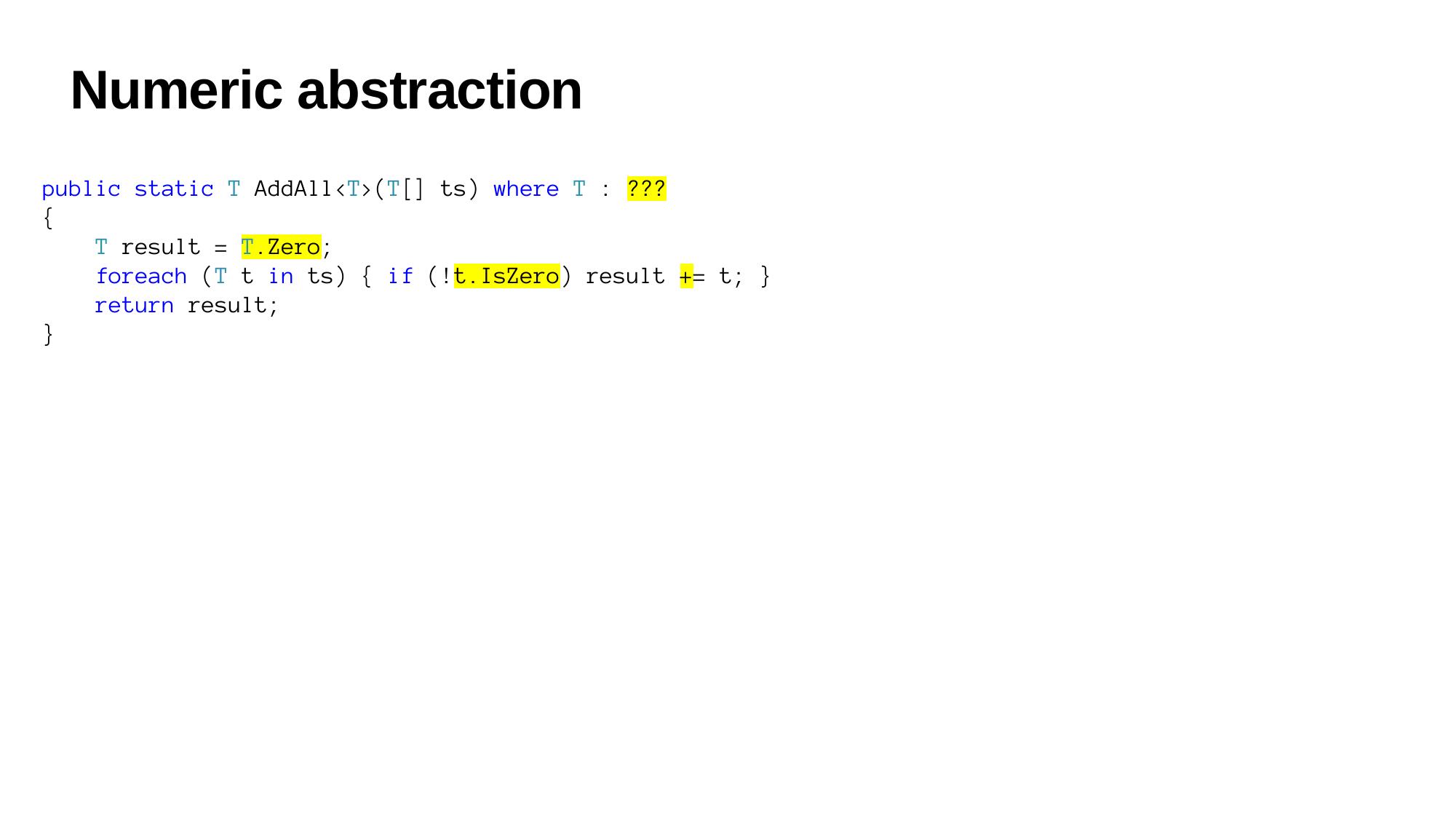

# Numeric abstraction
public static T AddAll<T>(T[] ts) where T : ???
{
    T result = T.Zero;
    foreach (T t in ts) { if (!t.IsZero) result += t; }
    return result;
}